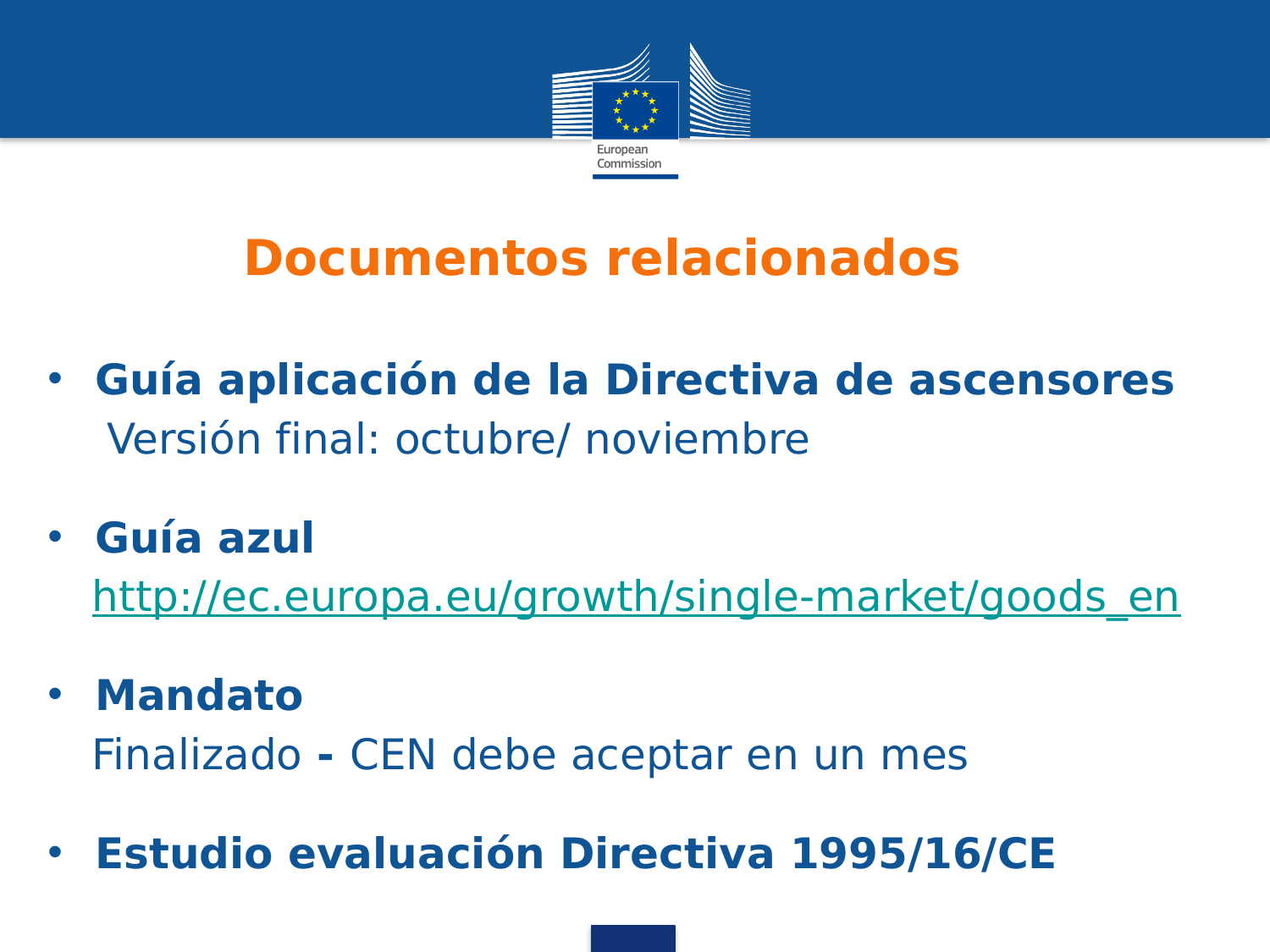

# Documentos relacionados
Guía aplicación de la Directiva de ascensores
    Versión final: octubre/ noviembre

Guía azul
   http://ec.europa.eu/growth/single-market/goods_en

Mandato
   Finalizado - CEN debe aceptar en un mes

Estudio evaluación Directiva 1995/16/CE